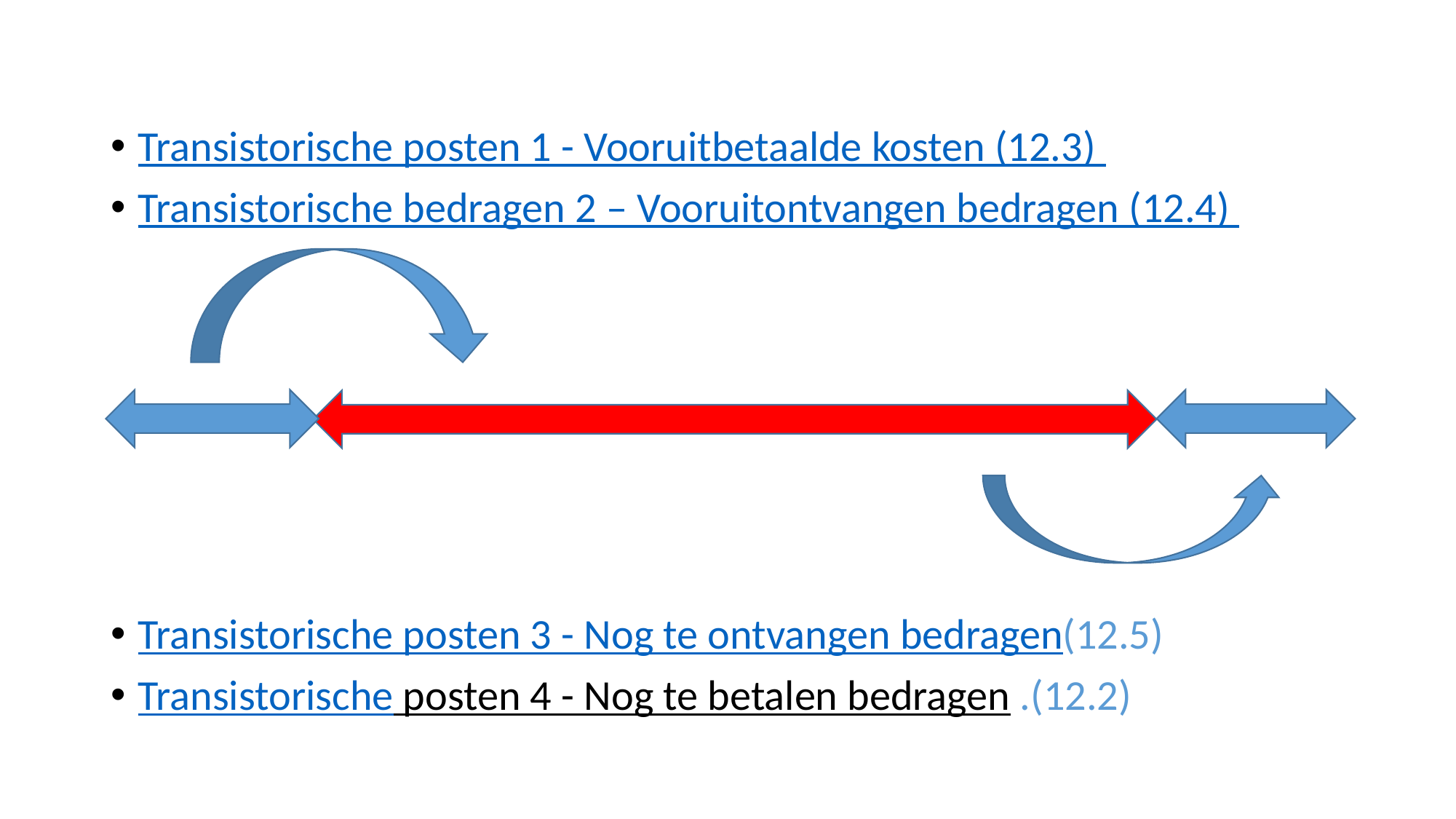

Transistorische posten 1 - Vooruitbetaalde kosten (12.3)
Transistorische bedragen 2 – Vooruitontvangen bedragen (12.4)

Transistorische posten 3 - Nog te ontvangen bedragen(12.5)
Transistorische posten 4 - Nog te betalen bedragen .(12.2)